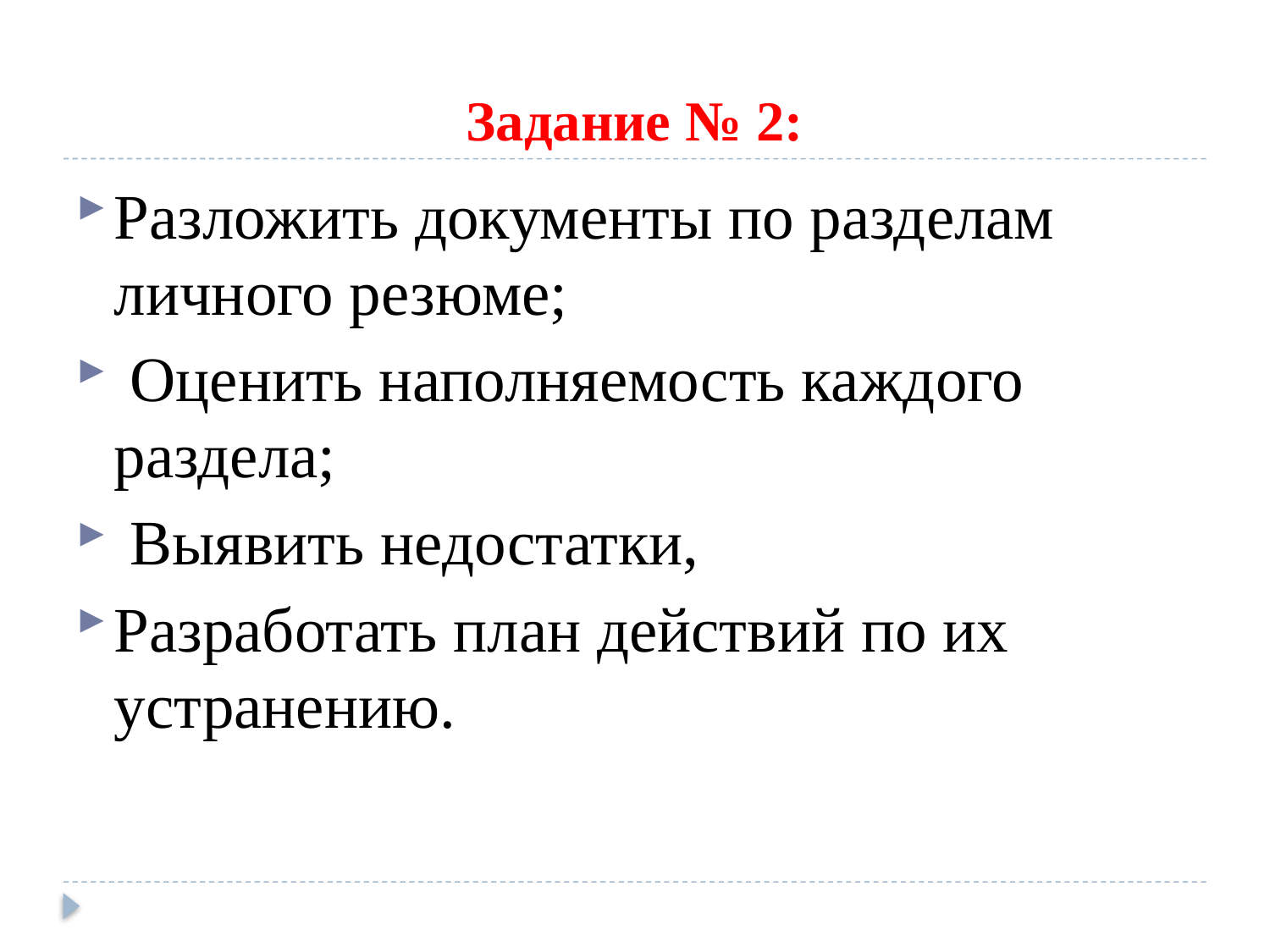

# Задание № 2:
Разложить документы по разделам личного резюме;
 Оценить наполняемость каждого раздела;
 Выявить недостатки,
Разработать план действий по их устранению.